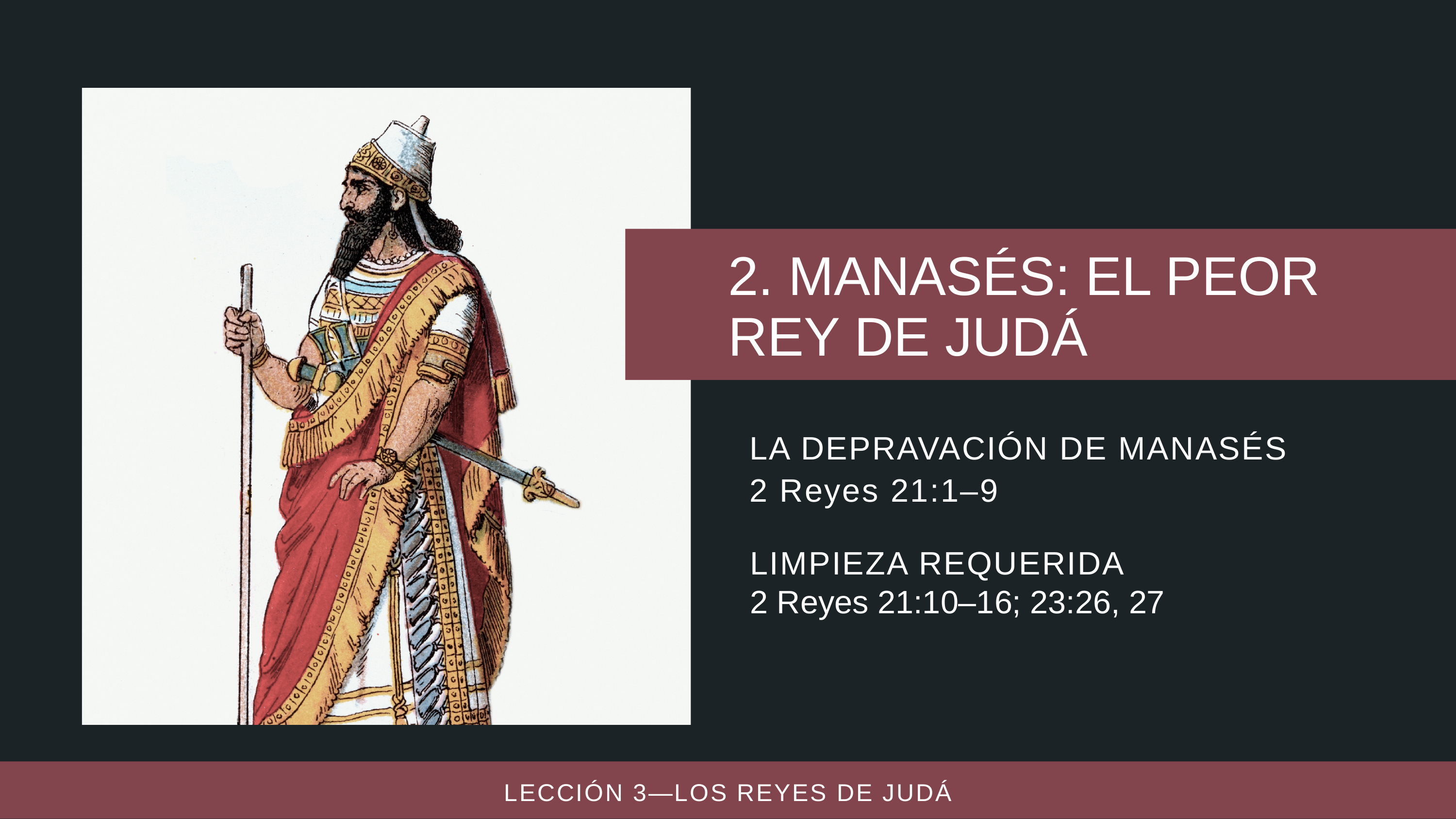

LA DEPRAVACIÓN DE MANASÉS
2 Reyes 21:1–9
LIMPIEZA REQUERIDA
2 Reyes 21:10–16; 23:26, 27